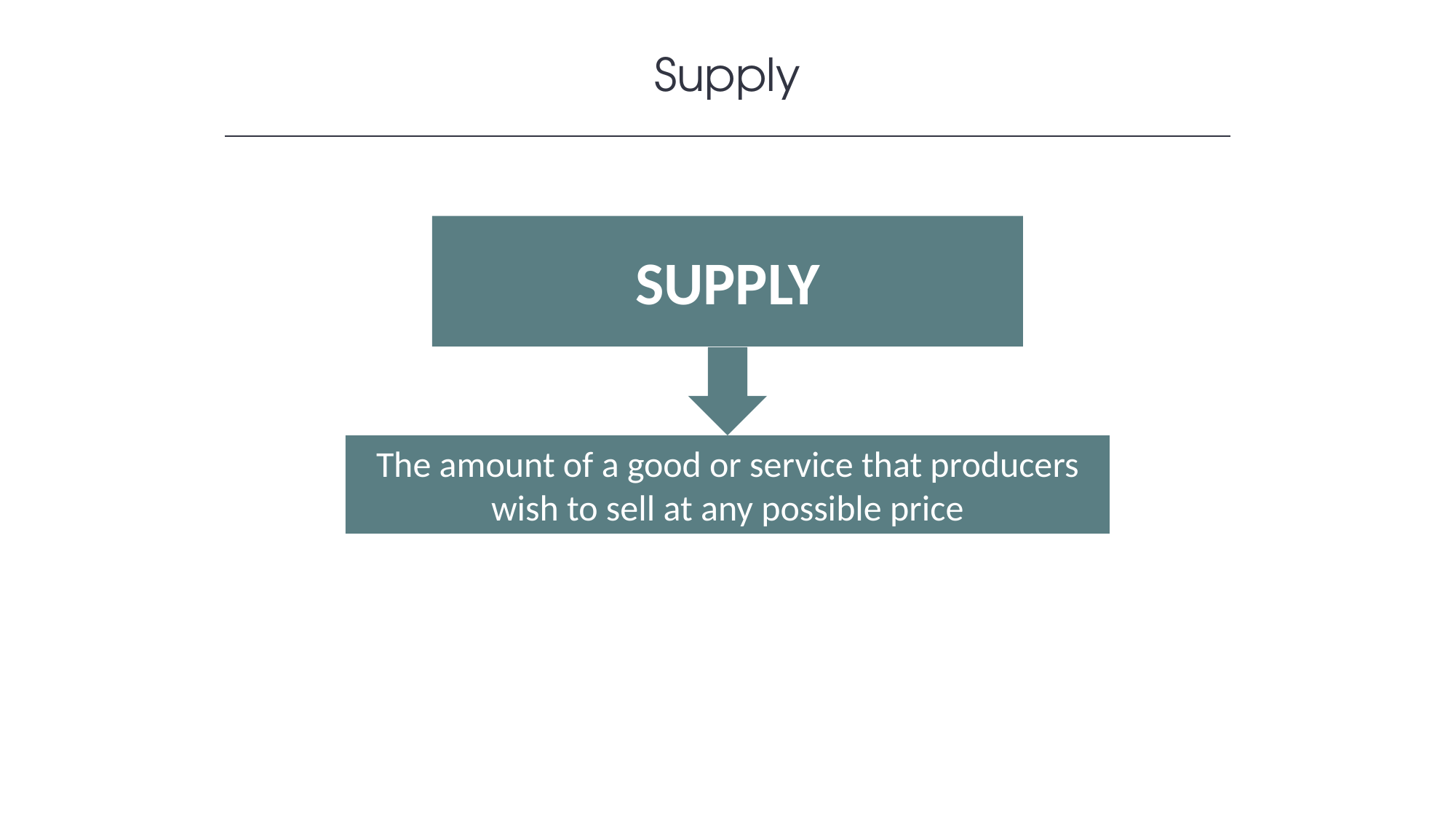

Supply

SUPPLY

The amount of a good or service that producers wish to sell at any possible price